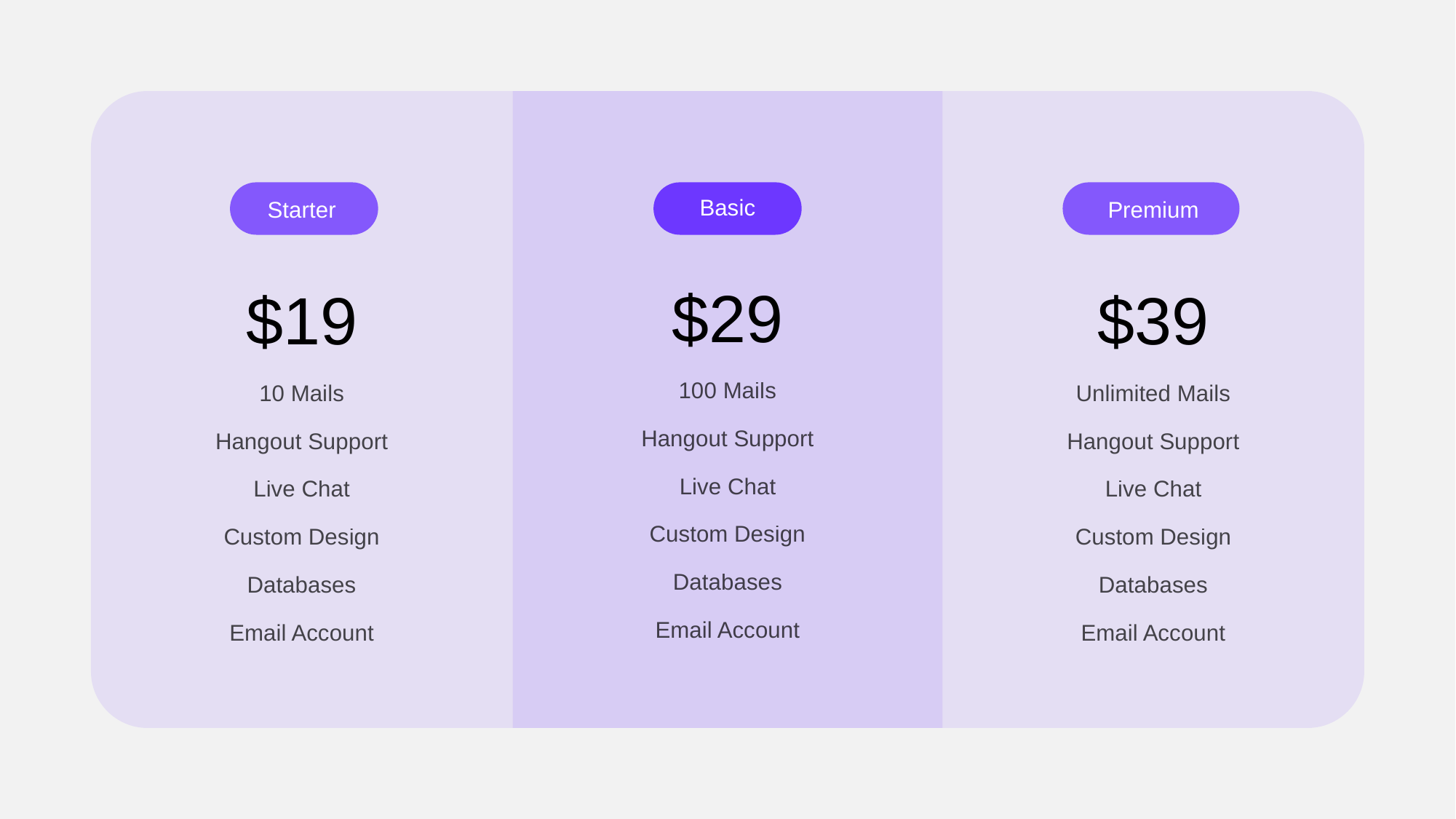

Starter
$19
10 Mails
Hangout Support
Live Chat
Custom Design
Databases
Email Account
Basic
$29
100 Mails
Hangout Support
Live Chat
Custom Design
Databases
Email Account
Premium
$39
Unlimited Mails
Hangout Support
Live Chat
Custom Design
Databases
Email Account